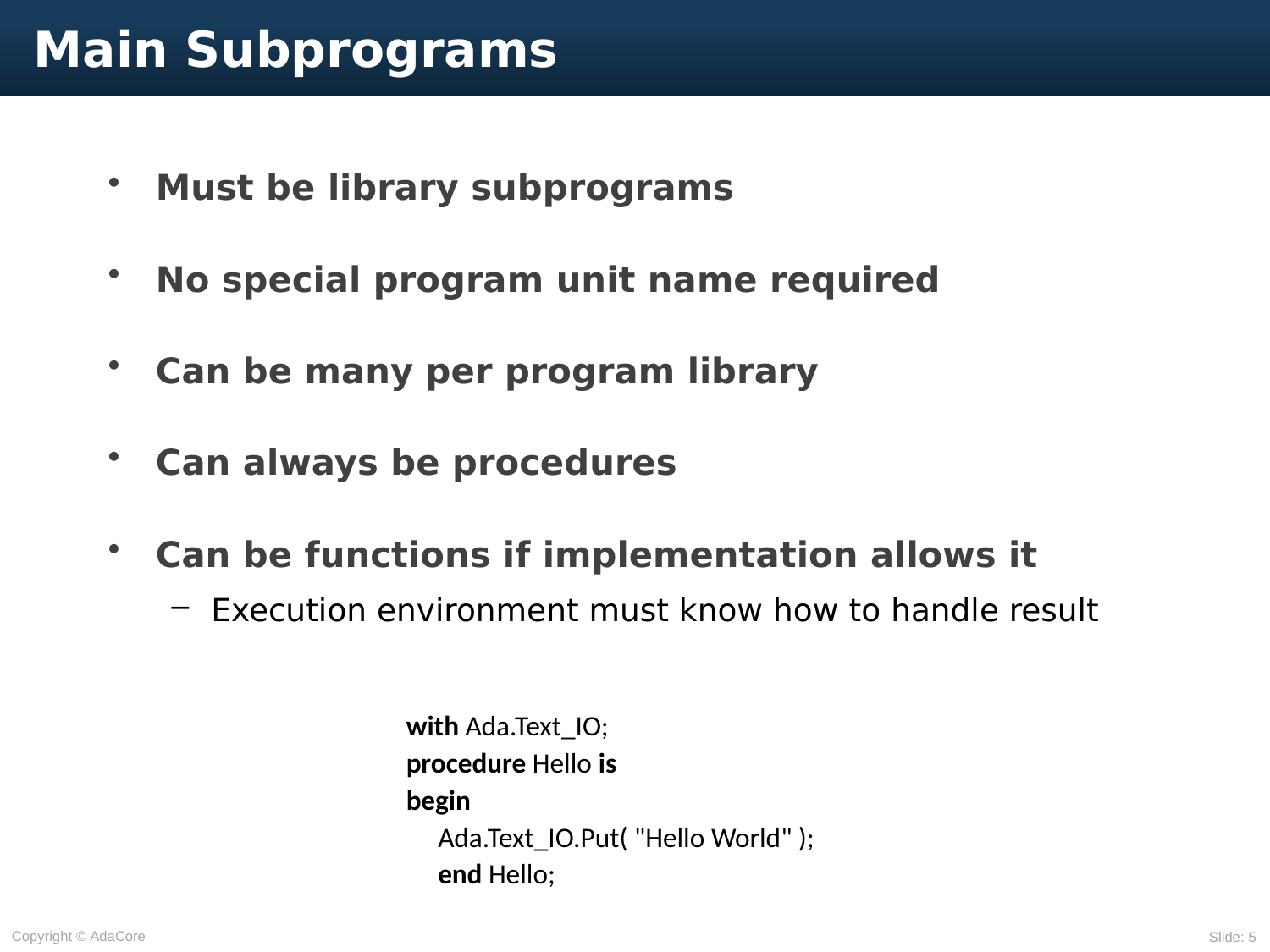

# Main Subprograms
Must be library subprograms
No special program unit name required
Can be many per program library
Can always be procedures
Can be functions if implementation allows it
Execution environment must know how to handle result
with Ada.Text_IO;
procedure Hello is
begin
Ada.Text_IO.Put( "Hello World" );
end Hello;